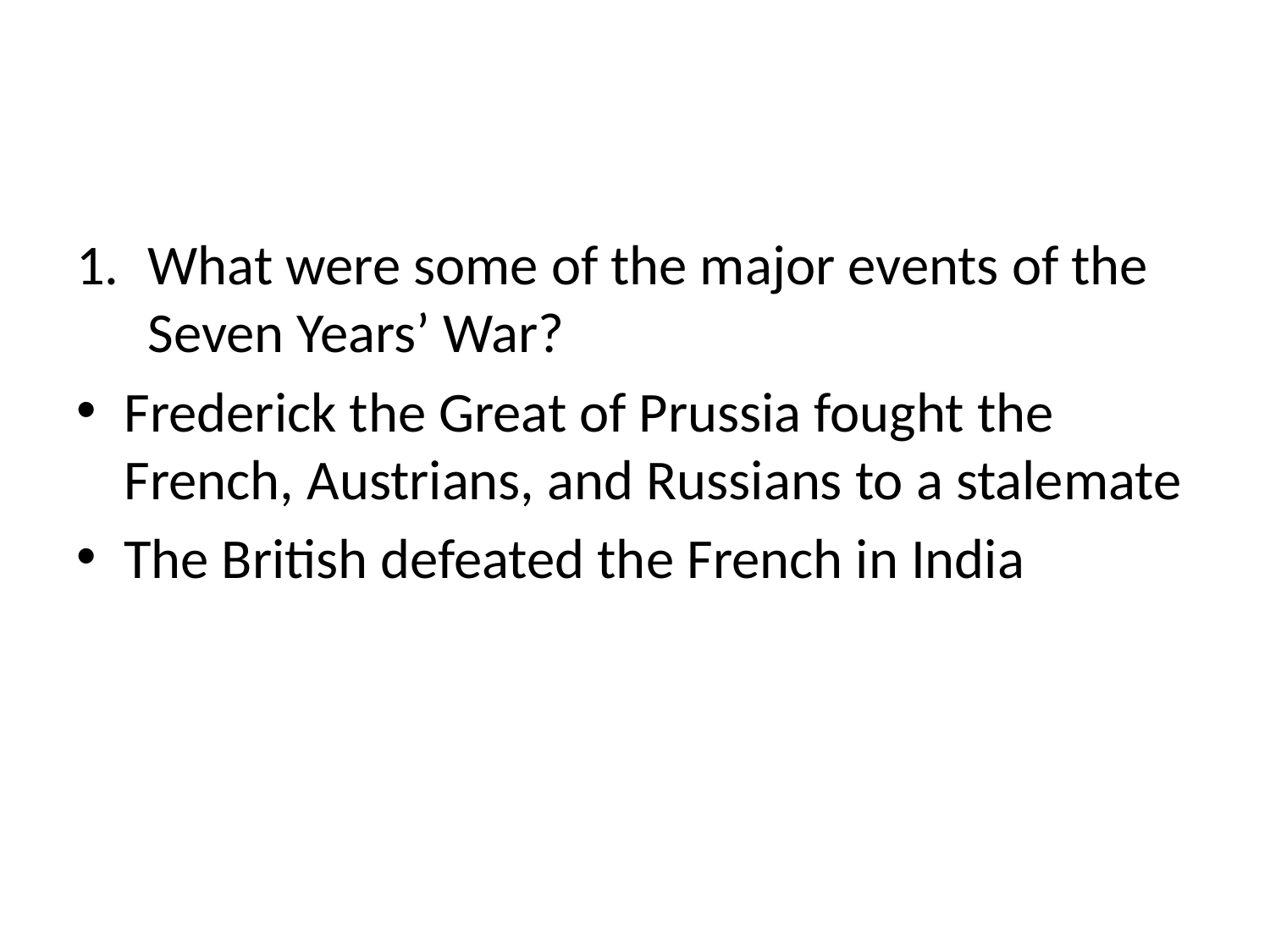

#
What were some of the major events of the Seven Years’ War?
Frederick the Great of Prussia fought the French, Austrians, and Russians to a stalemate
The British defeated the French in India